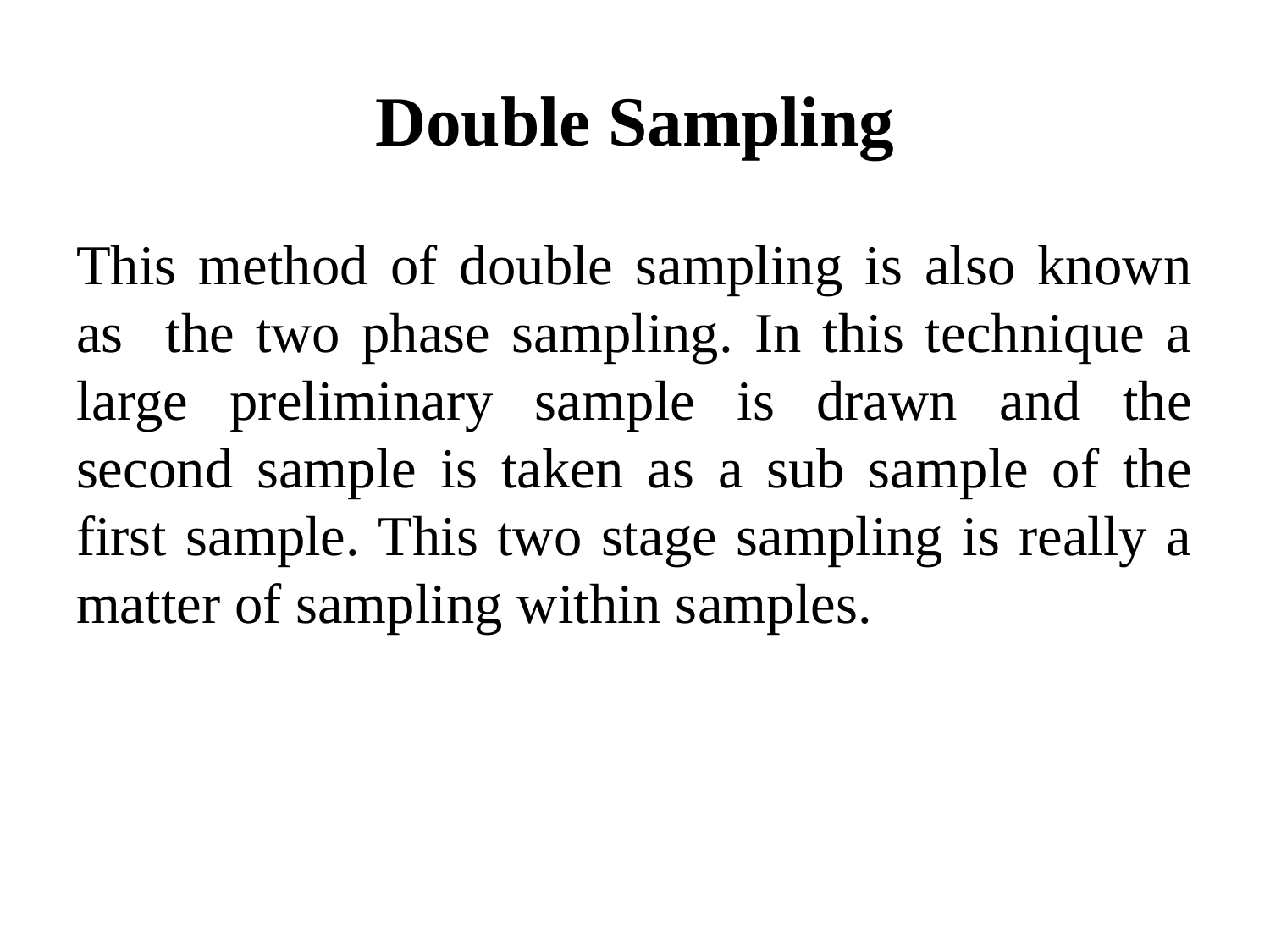

# Double Sampling
This method of double sampling is also known as  the two phase sampling. In this technique a large preliminary sample is drawn and the second sample is taken as a sub sample of the first sample. This two stage sampling is really a matter of sampling within samples.